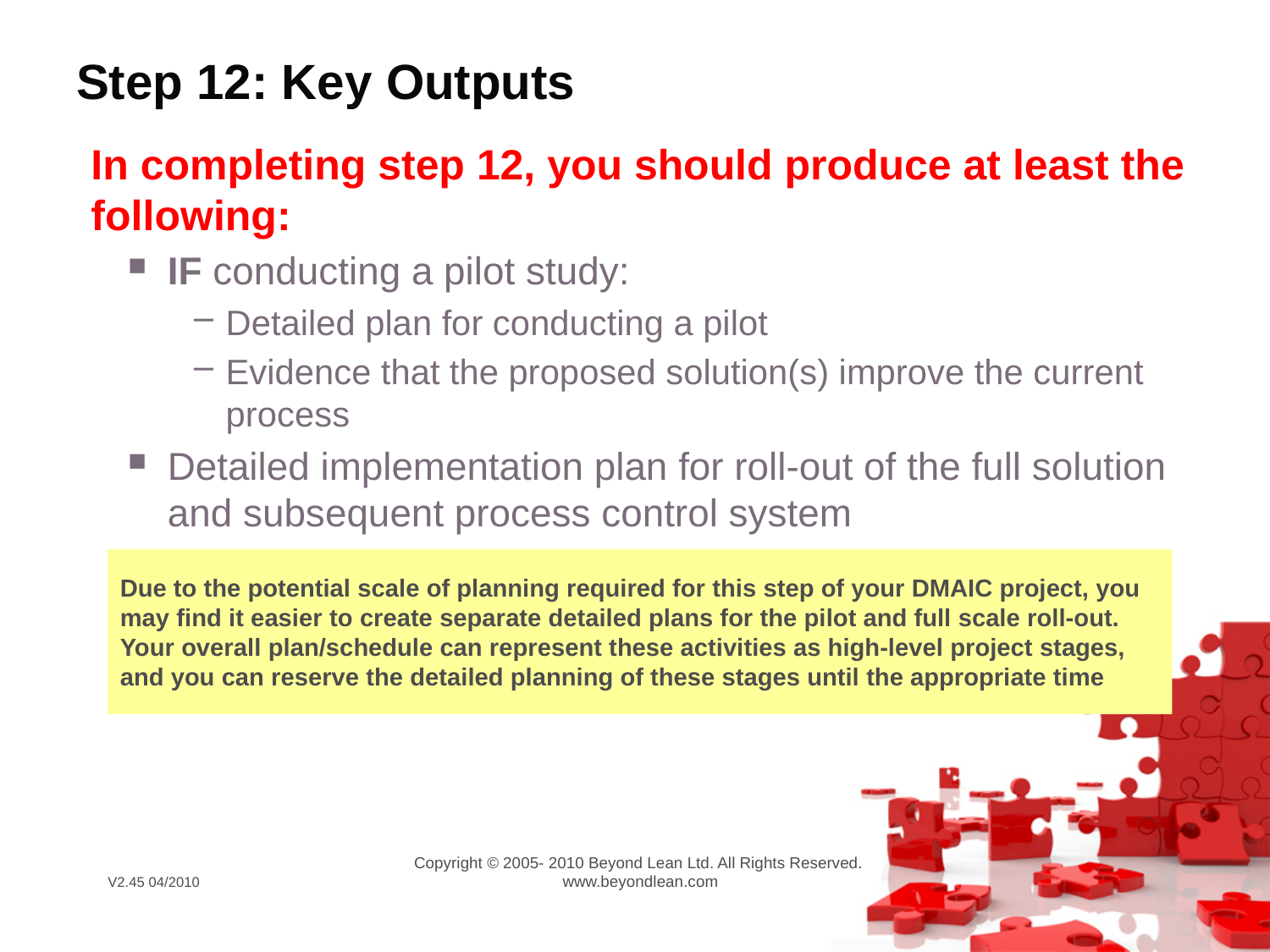

# Step 12: Key Outputs
In completing step 12, you should produce at least the following:
IF conducting a pilot study:
Detailed plan for conducting a pilot
Evidence that the proposed solution(s) improve the current process
Detailed implementation plan for roll-out of the full solution and subsequent process control system

Due to the potential scale of planning required for this step of your DMAIC project, you may find it easier to create separate detailed plans for the pilot and full scale roll-out.  Your overall plan/schedule can represent these activities as high-level project stages, and you can reserve the detailed planning of these stages until the appropriate time